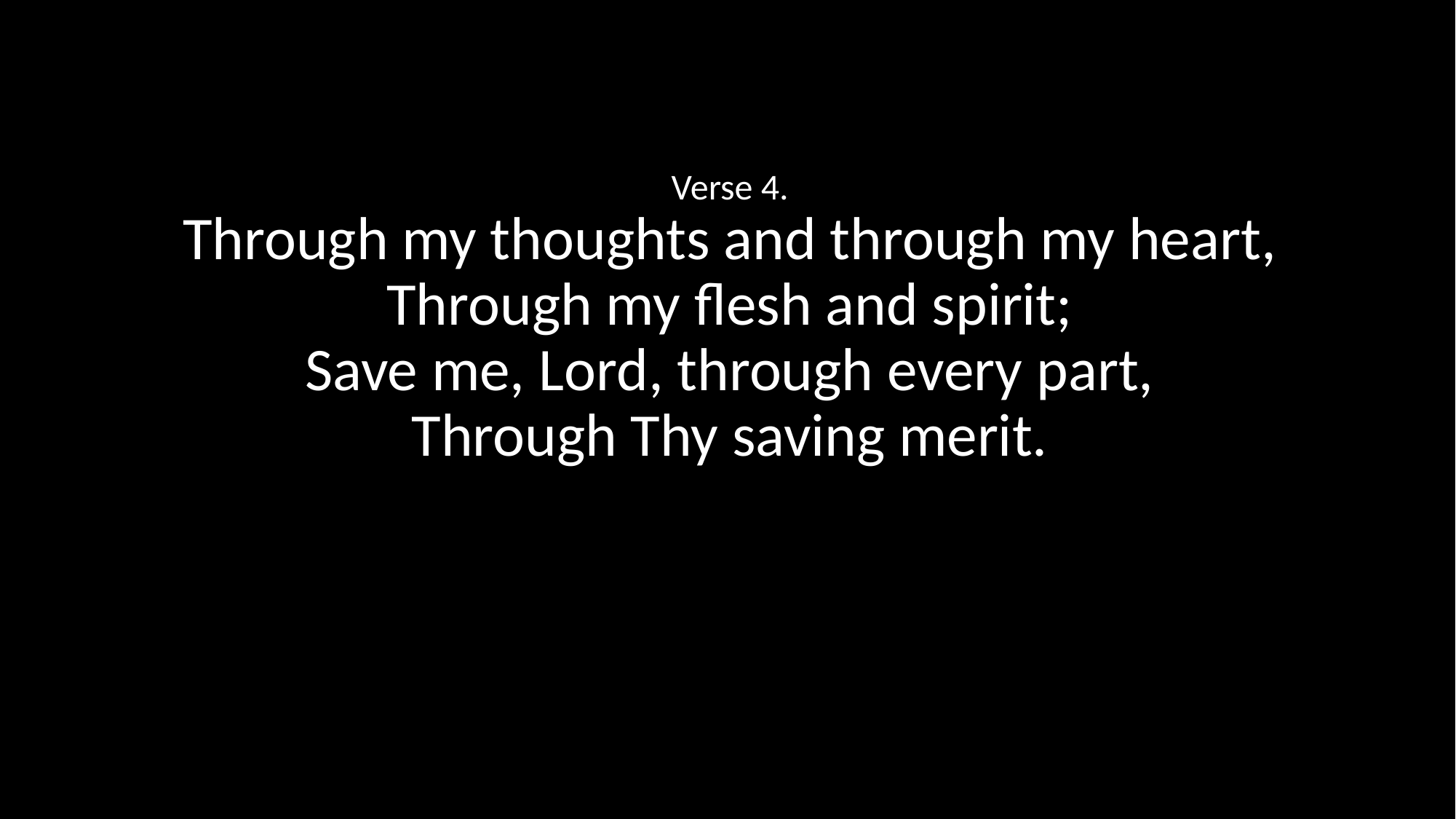

Verse 4.
Through my thoughts and through my heart,
Through my flesh and spirit;
Save me, Lord, through every part,
Through Thy saving merit.